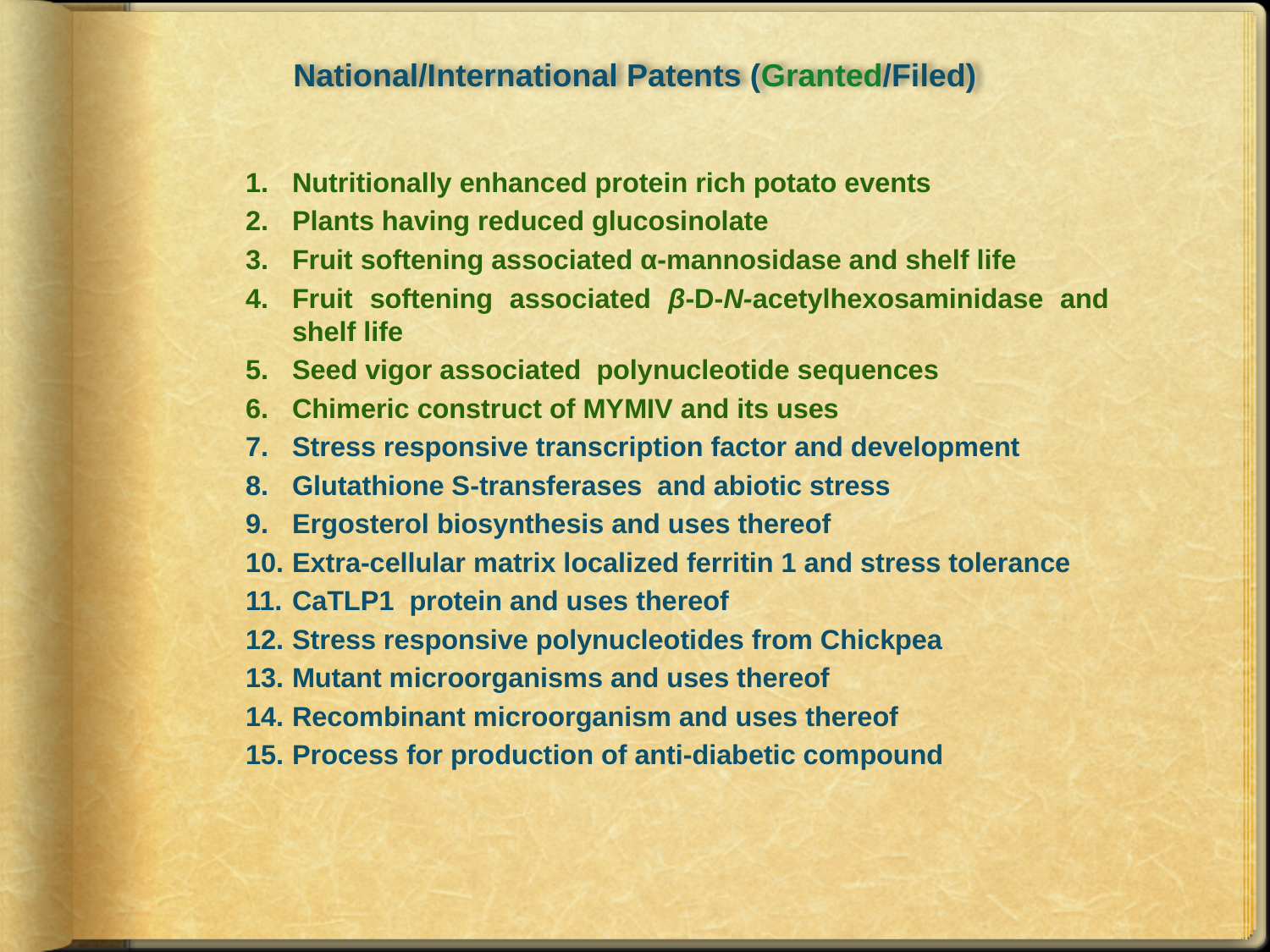

National/International Patents (Granted/Filed)
Nutritionally enhanced protein rich potato events
Plants having reduced glucosinolate
Fruit softening associated α-mannosidase and shelf life
Fruit softening associated β-D-N-acetylhexosaminidase and shelf life
Seed vigor associated  polynucleotide sequences
Chimeric construct of MYMIV and its uses
Stress responsive transcription factor and development
Glutathione S-transferases  and abiotic stress
Ergosterol biosynthesis and uses thereof
Extra-cellular matrix localized ferritin 1 and stress tolerance
CaTLP1  protein and uses thereof
Stress responsive polynucleotides from Chickpea
Mutant microorganisms and uses thereof
Recombinant microorganism and uses thereof
Process for production of anti-diabetic compound